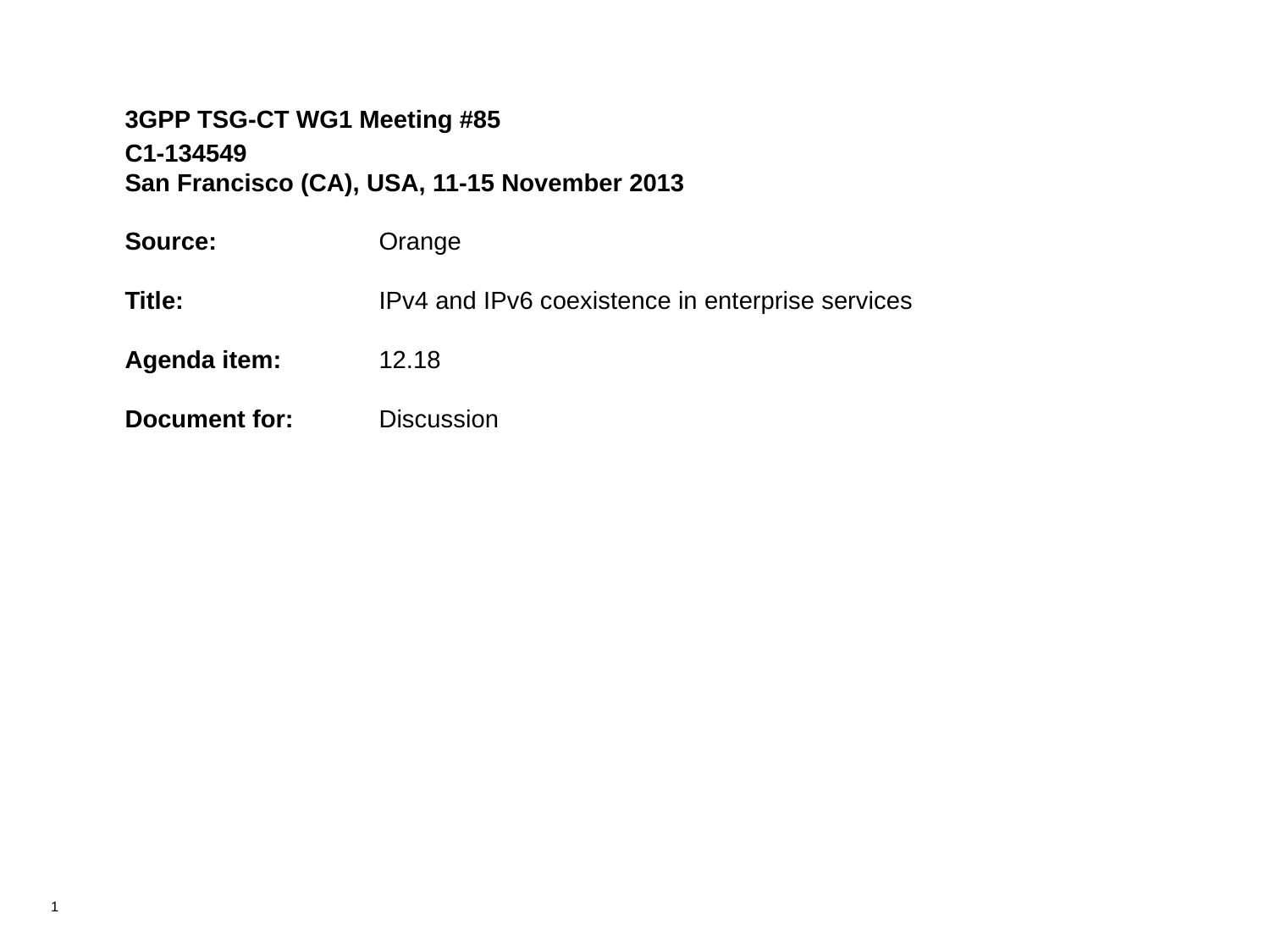

# 3GPP TSG-CT WG1 Meeting #85 					 C1-134549 San Francisco (CA), USA, 11-15 November 2013 Source:		Orange Title:		IPv4 and IPv6 coexistence in enterprise services Agenda item:	12.18 Document for:	Discussion